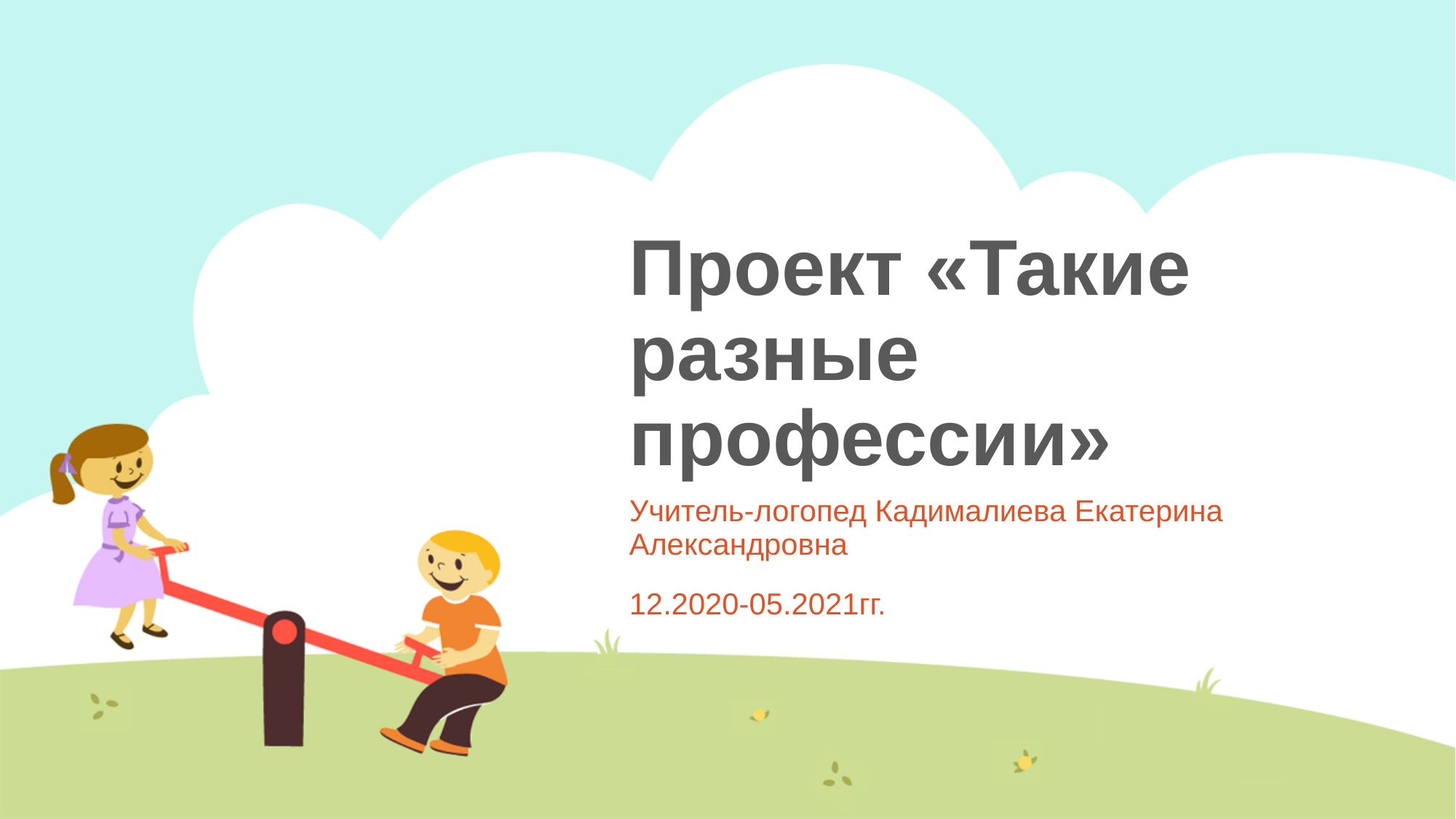

# Проект «Такие разные профессии»
Учитель-логопед Кадималиева Екатерина Александровна
12.2020-05.2021гг.